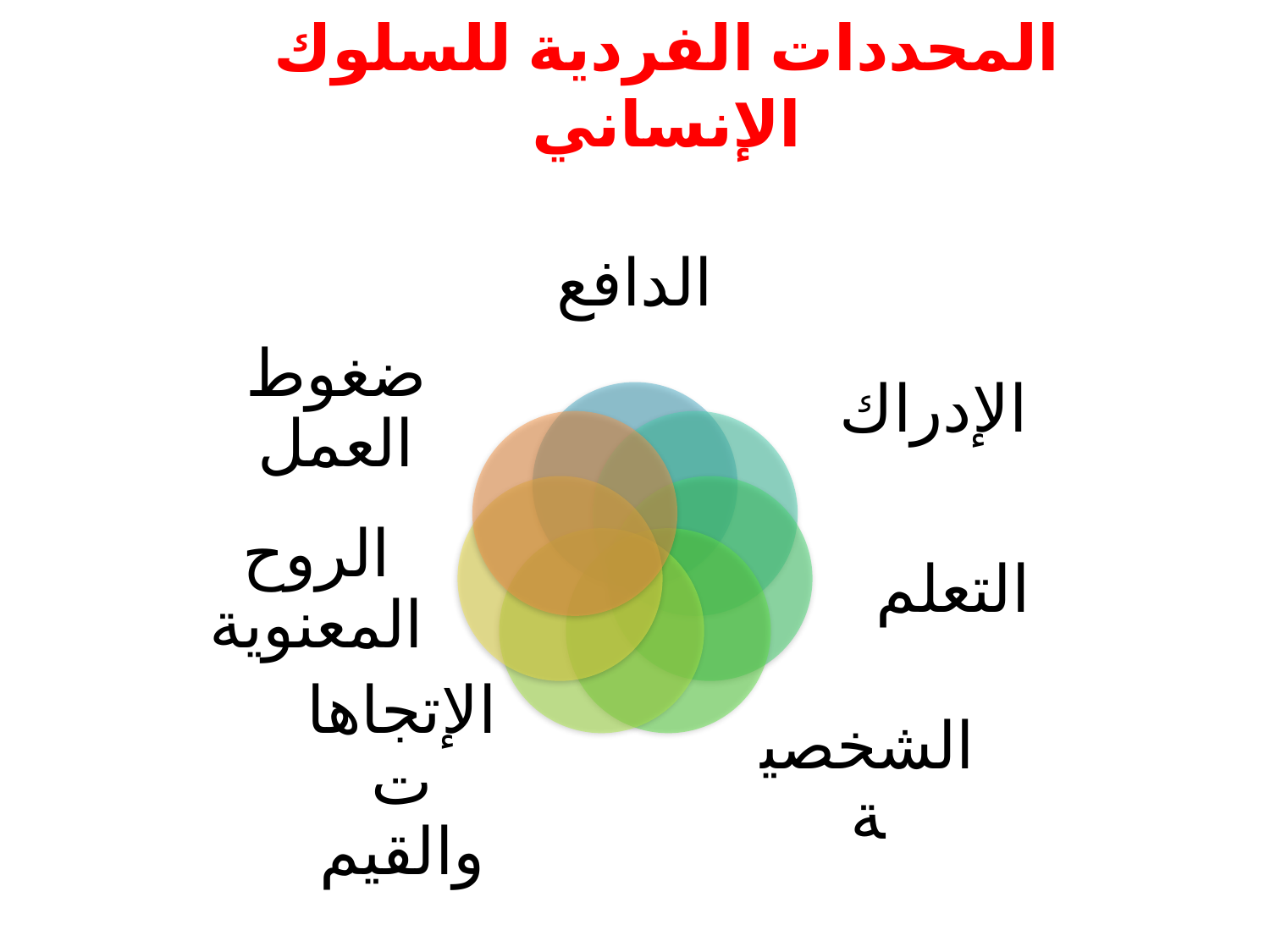

# المحددات الفردية للسلوك الإنساني
الدافع
الإدراك
التعلم
الشخصية
الإتجاهات والقيم
الروح المعنوية
ضغوط العمل